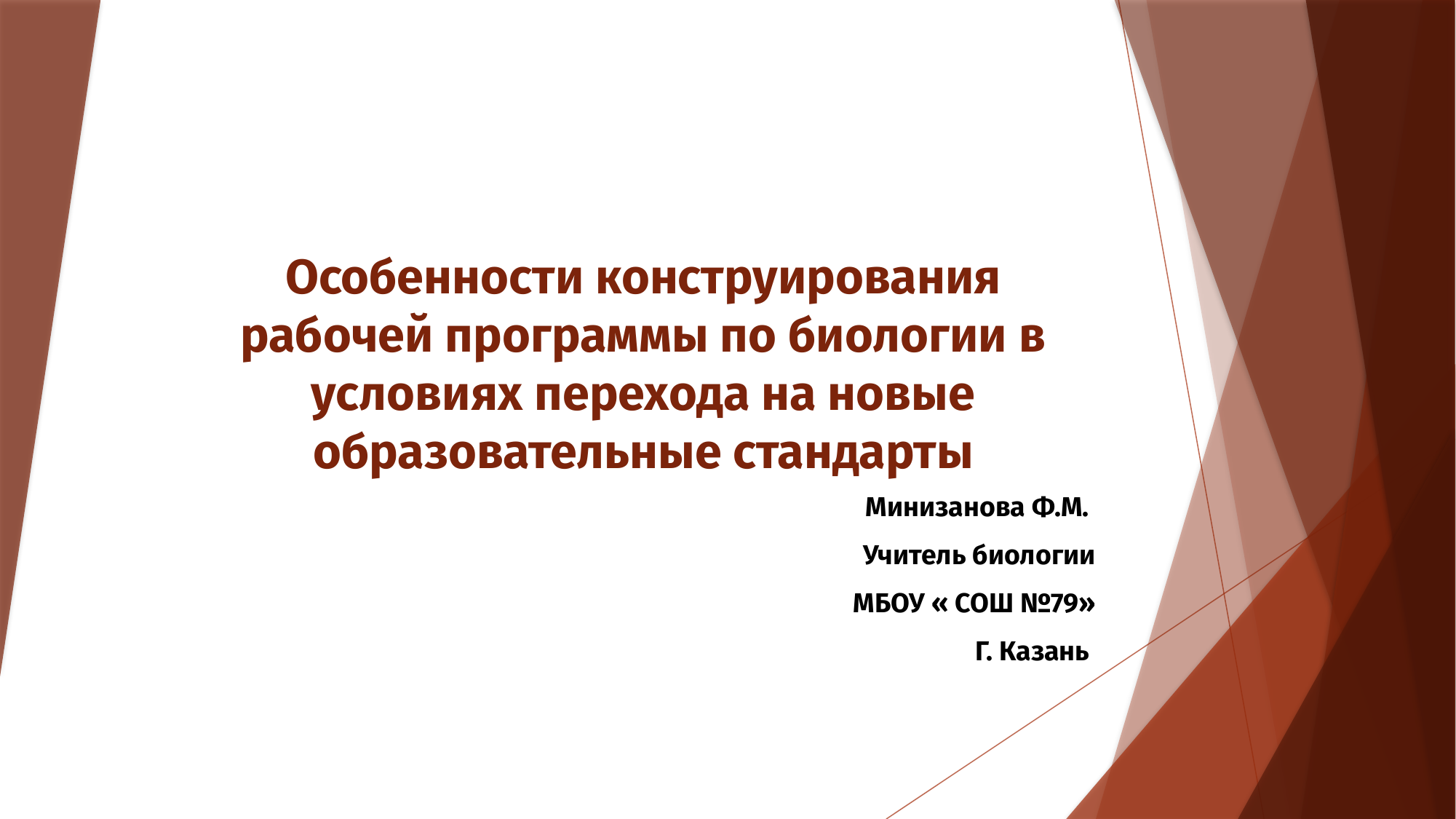

# Особенности конструирования рабочей программы по биологии в условиях перехода на новые образовательные стандарты
Минизанова Ф.М.
Учитель биологии
 МБОУ « СОШ №79»
Г. Казань